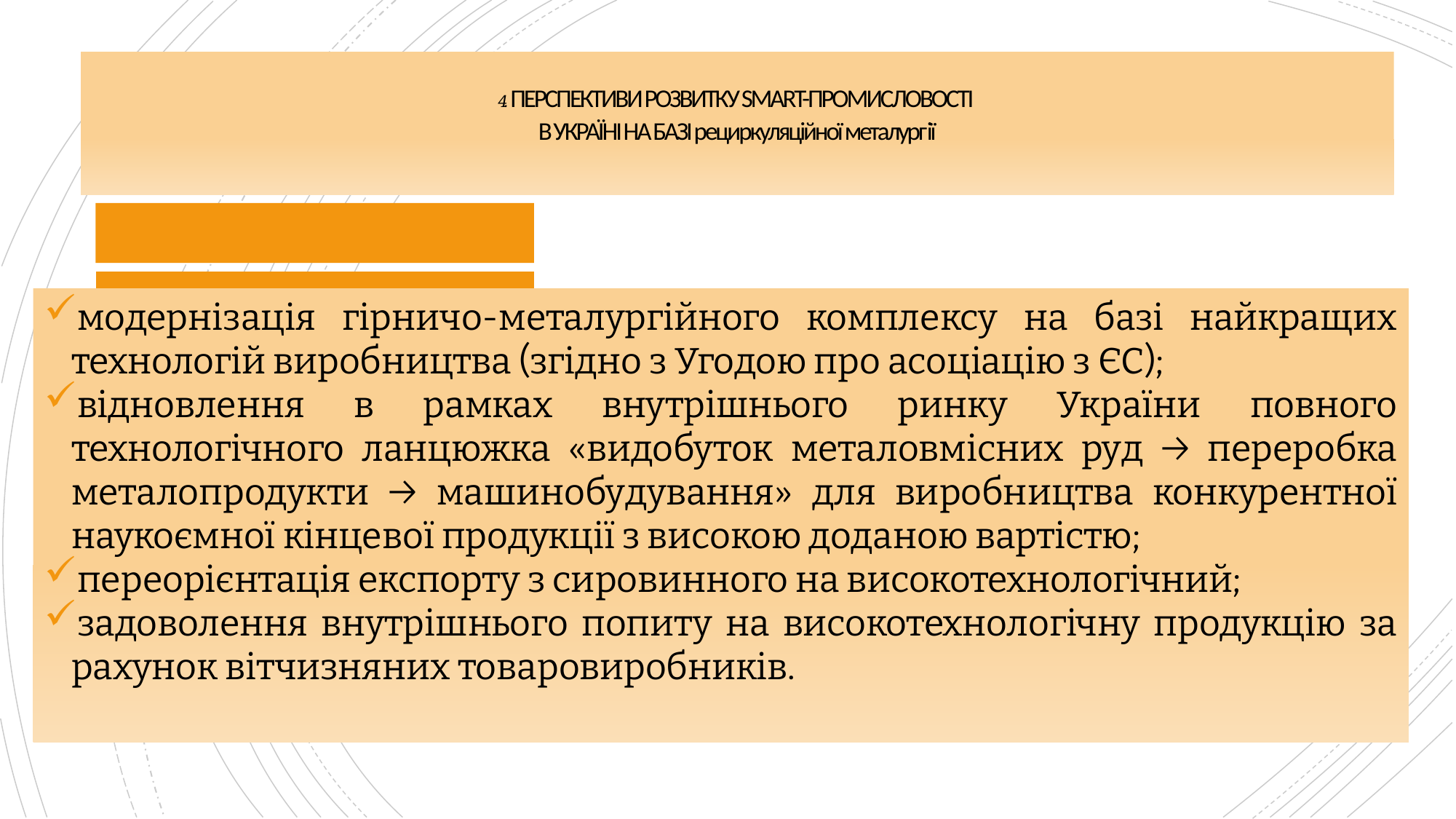

# 4. ПЕРСПЕКТИВИ РОЗВИТКУ SMART-ПРОМИСЛОВОСТІ В УКРАЇНІ НА БАЗІ рециркуляційної металургії
модернізація гірничо-металургійного комплексу на базі найкращих технологій виробництва (згідно з Угодою про асоціацію з ЄС);
відновлення в рамках внутрішнього ринку України повного технологічного ланцюжка «видобуток металовмісних руд → переробка металопродукти → машинобудування» для виробництва конкурентної наукоємної кінцевої продукції з високою доданою вартістю;
переорієнтація експорту з сировинного на високотехнологічний;
задоволення внутрішнього попиту на високотехнологічну продукцію за рахунок вітчизняних товаровиробників.